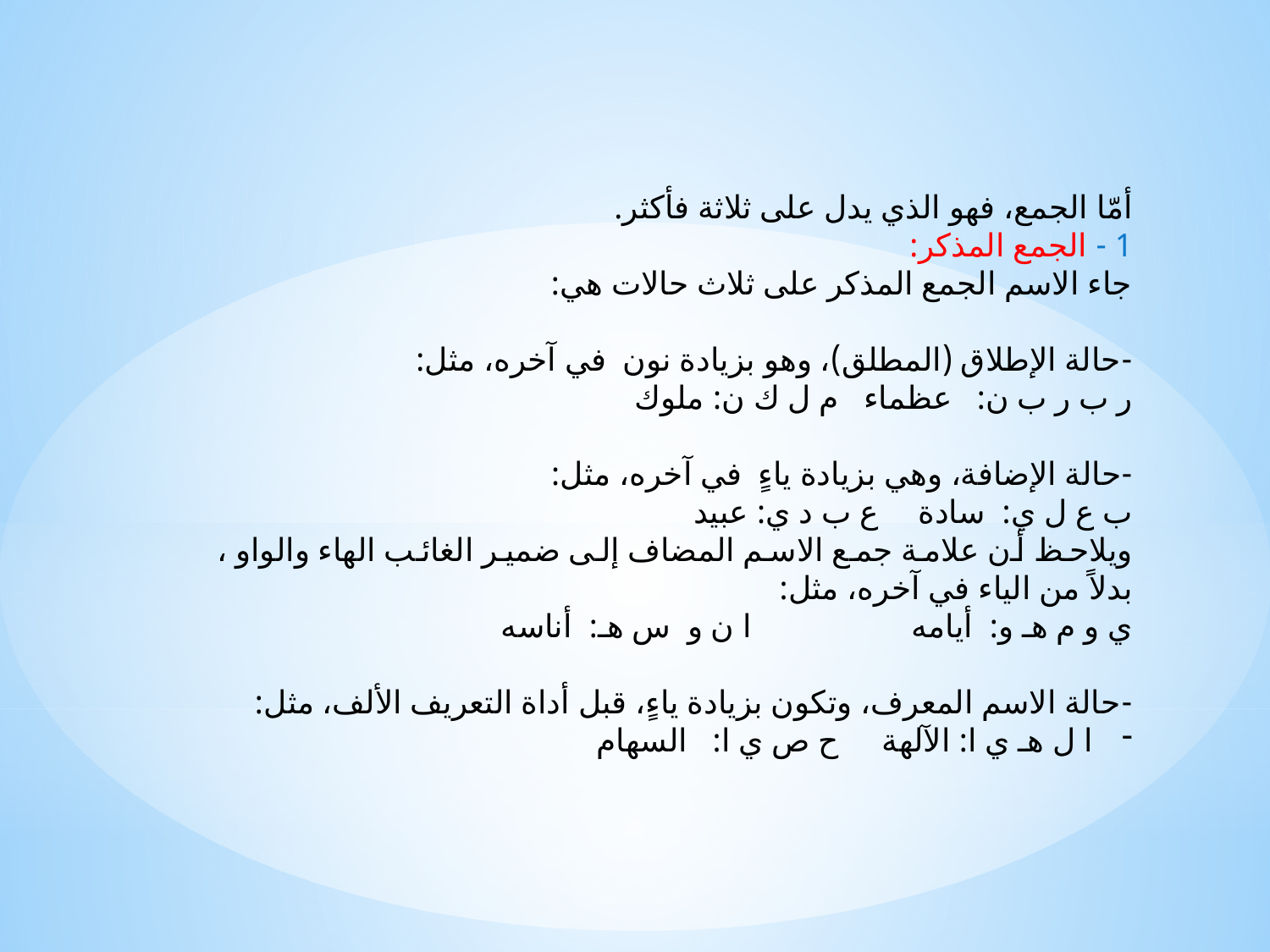

أمّا الجمع، فهو الذي يدل على ثلاثة فأكثر.
1 - الجمع المذكر:
جاء الاسم الجمع المذكر على ثلاث حالات هي:

-حالة الإطلاق (المطلق)، وهو بزيادة نون  في آخره، مثل:
ر ب ر ب ن:   عظماء   	م ل ك ن: ملوك

-حالة الإضافة، وهي بزيادة ياءٍ  في آخره، مثل:
ب ع ل ي:  سادة		ع ب د ي: عبيد
ويلاحظ أن علامة جمع الاسم المضاف إلى ضمير الغائب الهاء والواو ، بدلاً من الياء في آخره، مثل:
ي و م هـ و:  أيامه			ا ن و  س هـ:  أناسه

-حالة الاسم المعرف، وتكون بزيادة ياءٍ، قبل أداة التعريف الألف، مثل:
ا ل هـ ي ا: الآلهة		ح ص ي ا:   السهام